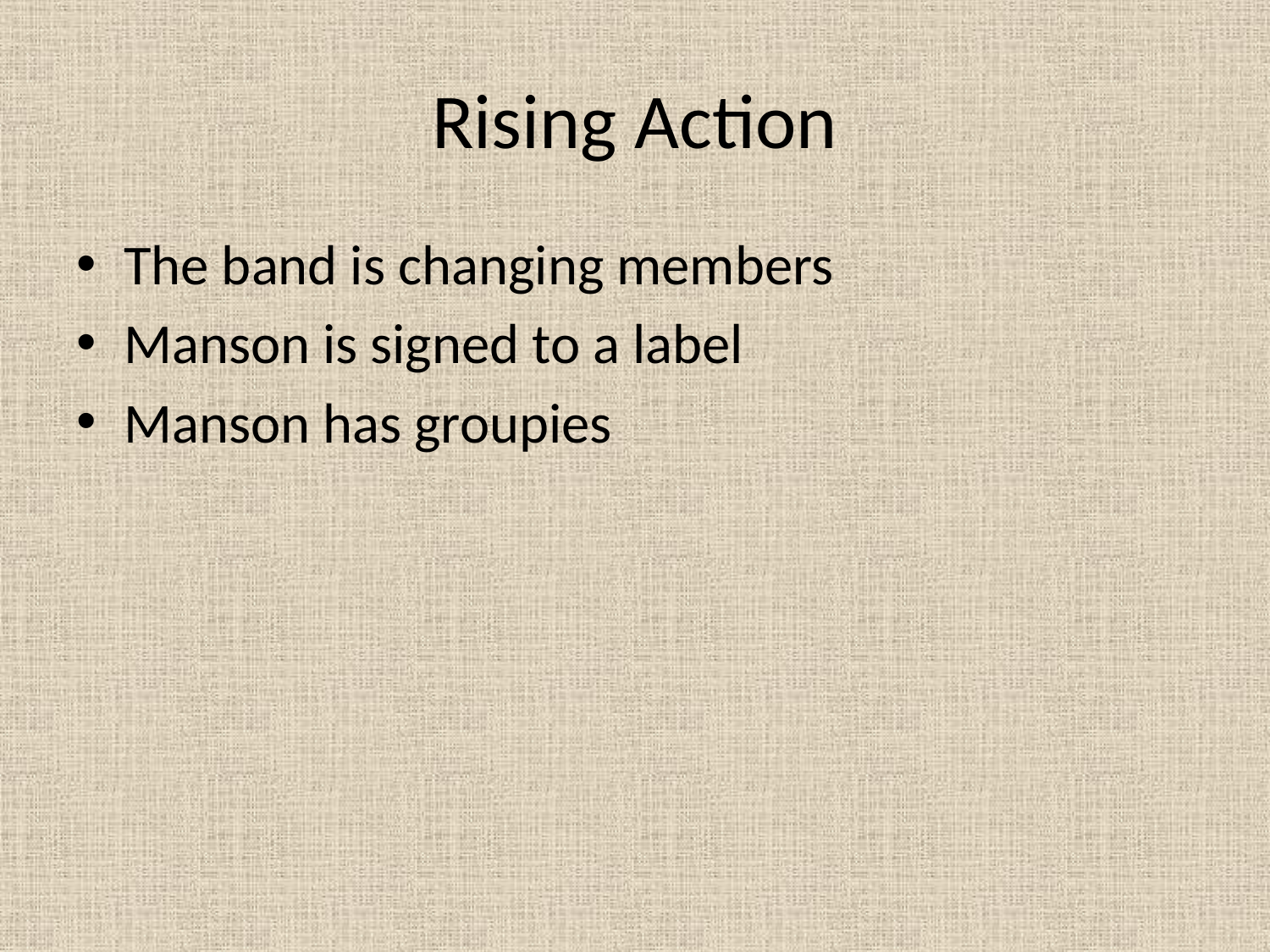

# Rising Action
The band is changing members
Manson is signed to a label
Manson has groupies